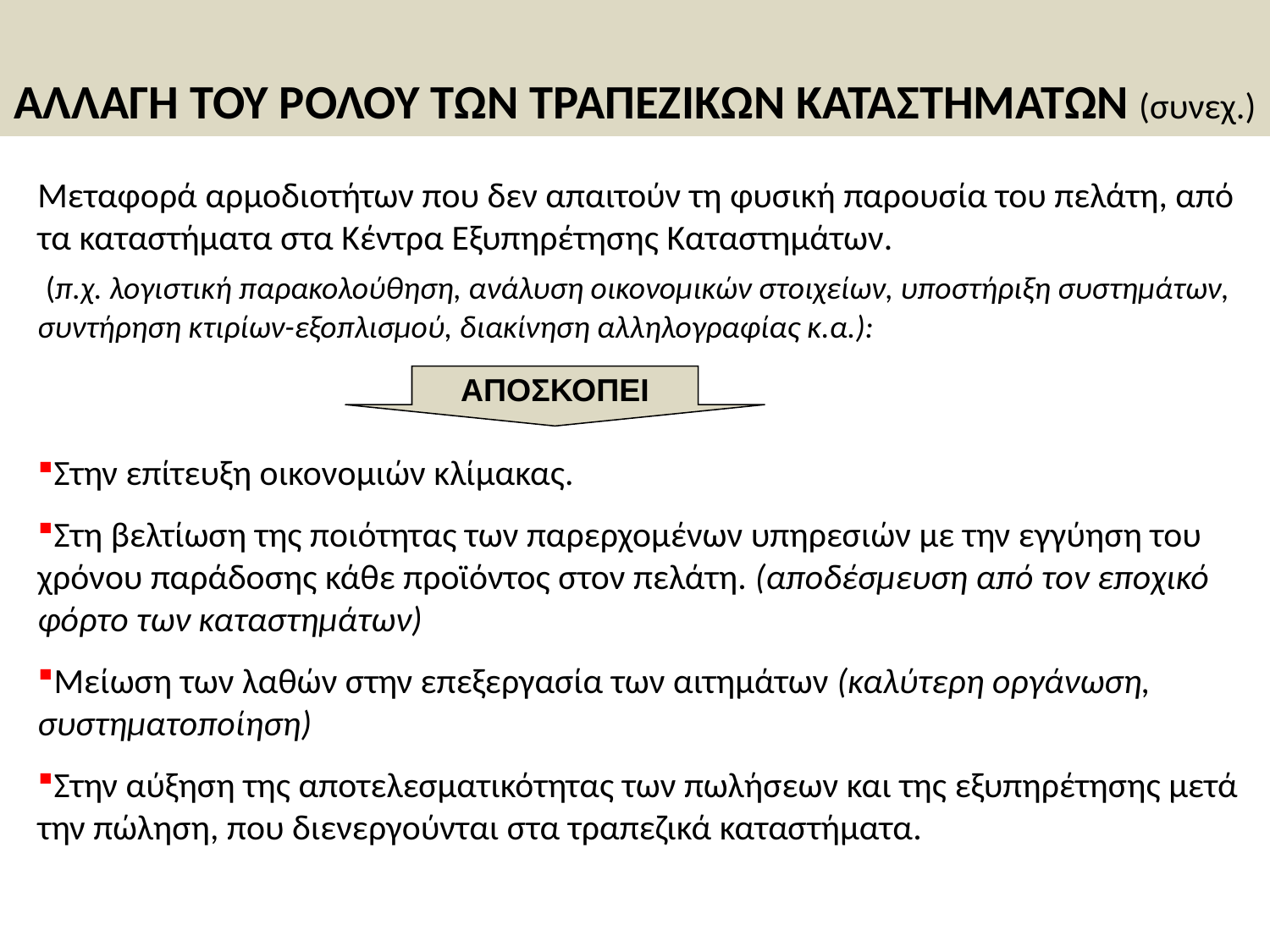

ΑΛΛΑΓΗ ΤΟΥ ΡΟΛΟΥ ΤΩΝ ΤΡΑΠΕΖΙΚΩΝ ΚΑΤΑΣΤΗΜΑΤΩΝ (συνεχ.)
Μεταφορά αρμοδιοτήτων που δεν απαιτούν τη φυσική παρουσία του πελάτη, από τα καταστήματα στα Κέντρα Εξυπηρέτησης Καταστημάτων.
 (π.χ. λογιστική παρακολούθηση, ανάλυση οικονομικών στοιχείων, υποστήριξη συστημάτων, συντήρηση κτιρίων-εξοπλισμού, διακίνηση αλληλογραφίας κ.α.):

Στην επίτευξη οικονομιών κλίμακας.

Στη βελτίωση της ποιότητας των παρερχομένων υπηρεσιών με την εγγύηση του χρόνου παράδοσης κάθε προϊόντος στον πελάτη. (αποδέσμευση από τον εποχικό φόρτο των καταστημάτων)

Μείωση των λαθών στην επεξεργασία των αιτημάτων (καλύτερη οργάνωση, συστηματοποίηση)

Στην αύξηση της αποτελεσματικότητας των πωλήσεων και της εξυπηρέτησης μετά την πώληση, που διενεργούνται στα τραπεζικά καταστήματα.

ΑΠΟΣΚΟΠΕΙ